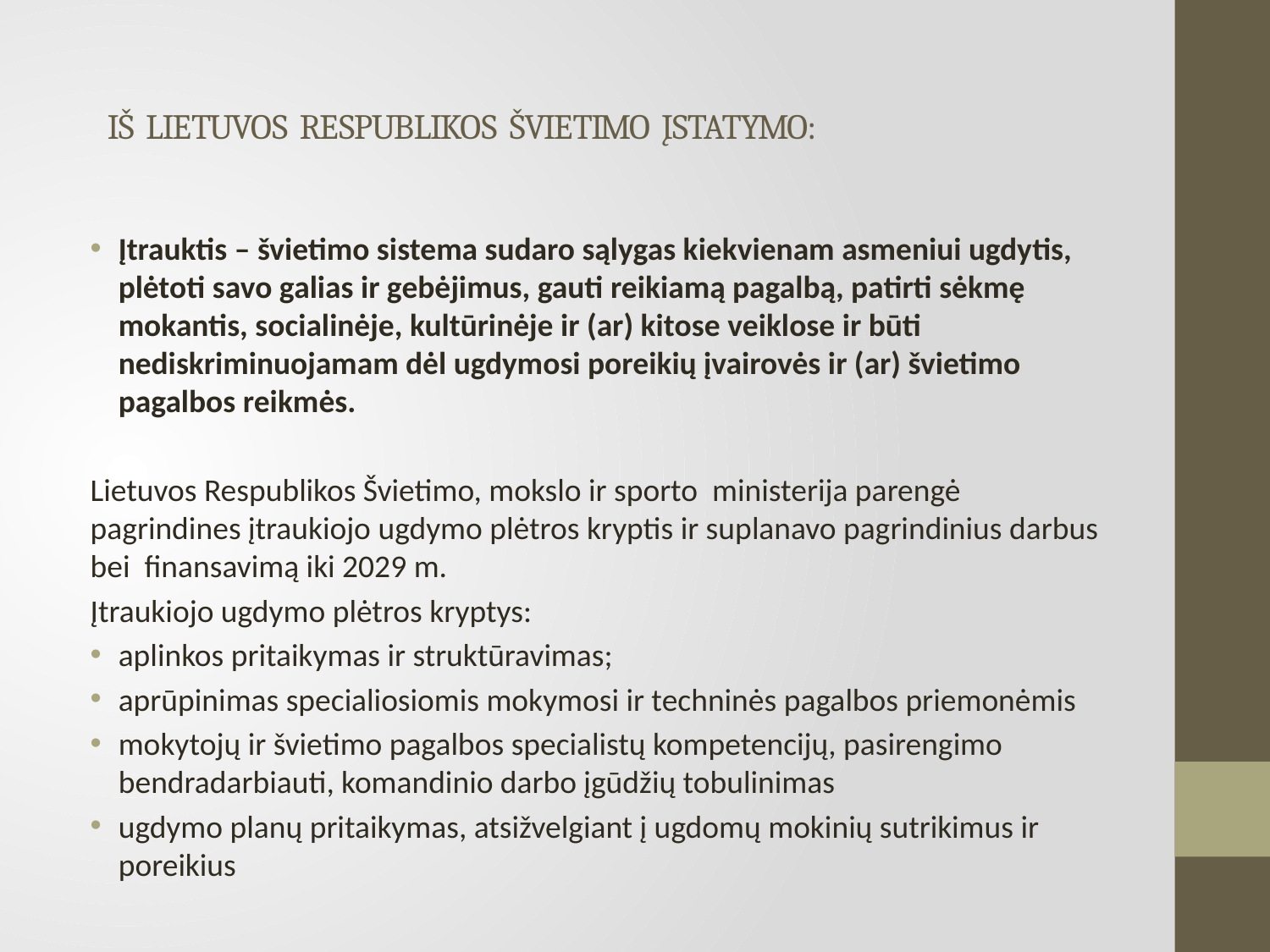

# IŠ  LIETUVOS  RESPUBLIKOS  ŠVIETIMO  ĮSTATYMO:
Įtrauktis – švietimo sistema sudaro sąlygas kiekvienam asmeniui ugdytis, plėtoti savo galias ir gebėjimus, gauti reikiamą pagalbą, patirti sėkmę mokantis, socialinėje, kultūrinėje ir (ar) kitose veiklose ir būti nediskriminuojamam dėl ugdymosi poreikių įvairovės ir (ar) švietimo pagalbos reikmės.

Lietuvos Respublikos Švietimo, mokslo ir sporto  ministerija parengė pagrindines įtraukiojo ugdymo plėtros kryptis ir suplanavo pagrindinius darbus bei  finansavimą iki 2029 m.
Įtraukiojo ugdymo plėtros kryptys:
aplinkos pritaikymas ir struktūravimas;
aprūpinimas specialiosiomis mokymosi ir techninės pagalbos priemonėmis
mokytojų ir švietimo pagalbos specialistų kompetencijų, pasirengimo bendradarbiauti, komandinio darbo įgūdžių tobulinimas
ugdymo planų pritaikymas, atsižvelgiant į ugdomų mokinių sutrikimus ir poreikius